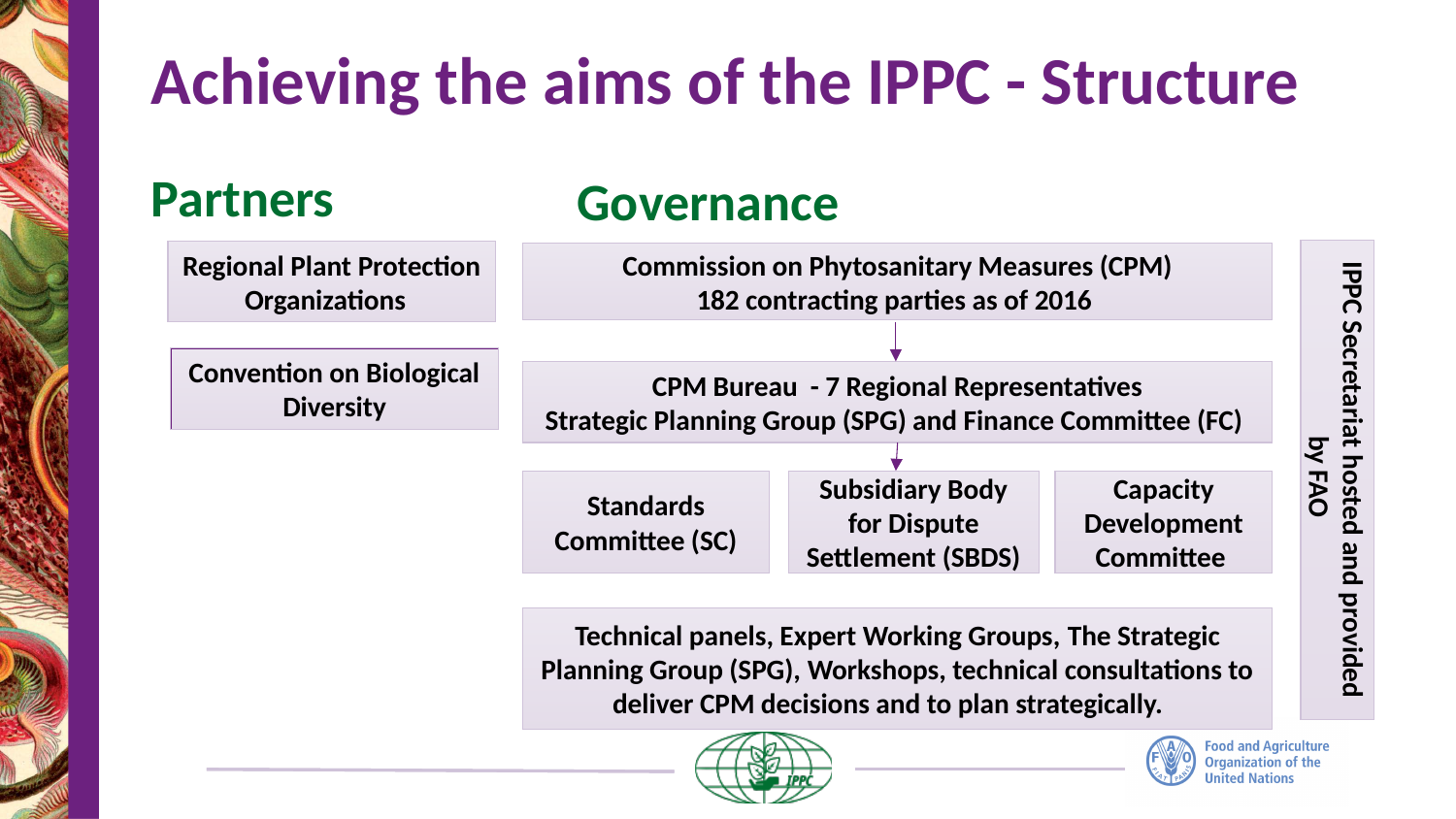

# Achieving the aims of the IPPC - Structure
Partners

Governance
IPPC Secretariat hosted and provided by FAO
Regional Plant Protection Organizations
Commission on Phytosanitary Measures (CPM)
182 contracting parties as of 2016
Convention on Biological Diversity
CPM Bureau  - 7 Regional Representatives
Strategic Planning Group (SPG) and Finance Committee (FC)
Standards Committee (SC)
Subsidiary Body for Dispute Settlement (SBDS)
Capacity Development Committee
Technical panels, Expert Working Groups, The Strategic Planning Group (SPG), Workshops, technical consultations to deliver CPM decisions and to plan strategically.